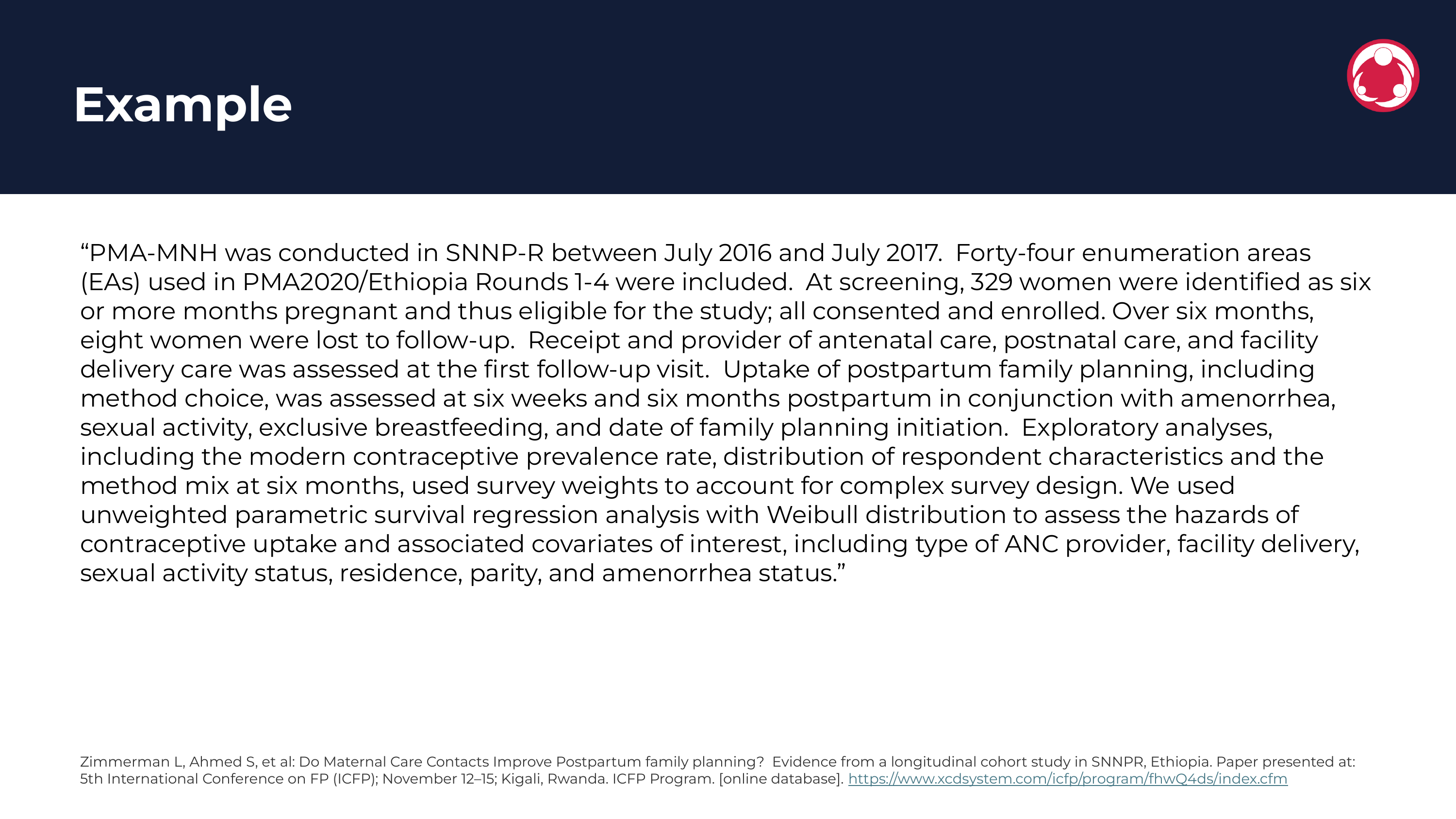

Example
“PMA-MNH was conducted in SNNP-R between July 2016 and July 2017.  Forty-four enumeration areas (EAs) used in PMA2020/Ethiopia Rounds 1-4 were included.  At screening, 329 women were identified as six or more months pregnant and thus eligible for the study; all consented and enrolled. Over six months, eight women were lost to follow-up.  Receipt and provider of antenatal care, postnatal care, and facility delivery care was assessed at the first follow-up visit.  Uptake of postpartum family planning, including method choice, was assessed at six weeks and six months postpartum in conjunction with amenorrhea, sexual activity, exclusive breastfeeding, and date of family planning initiation.  Exploratory analyses, including the modern contraceptive prevalence rate, distribution of respondent characteristics and the method mix at six months, used survey weights to account for complex survey design. We used unweighted parametric survival regression analysis with Weibull distribution to assess the hazards of contraceptive uptake and associated covariates of interest, including type of ANC provider, facility delivery, sexual activity status, residence, parity, and amenorrhea status.”

Zimmerman L, Ahmed S, et al: Do Maternal Care Contacts Improve Postpartum family planning?  Evidence from a longitudinal cohort study in SNNPR, Ethiopia. Paper presented at: 5th International Conference on FP (ICFP); November 12–15; Kigali, Rwanda. ICFP Program. [online database]. https://www.xcdsystem.com/icfp/program/fhwQ4ds/index.cfm